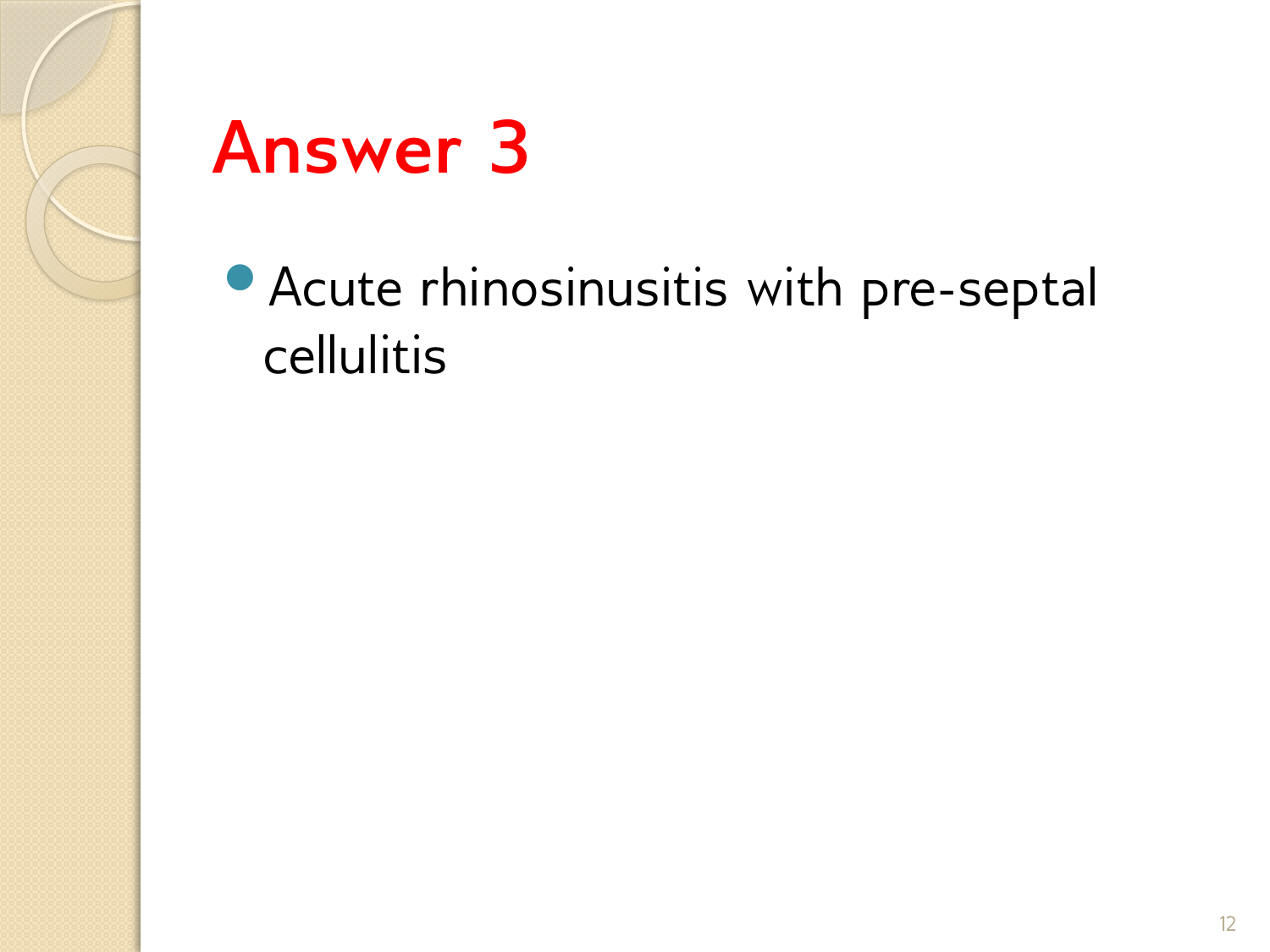

# Answer 3
Acute rhinosinusitis with pre-septal cellulitis

12